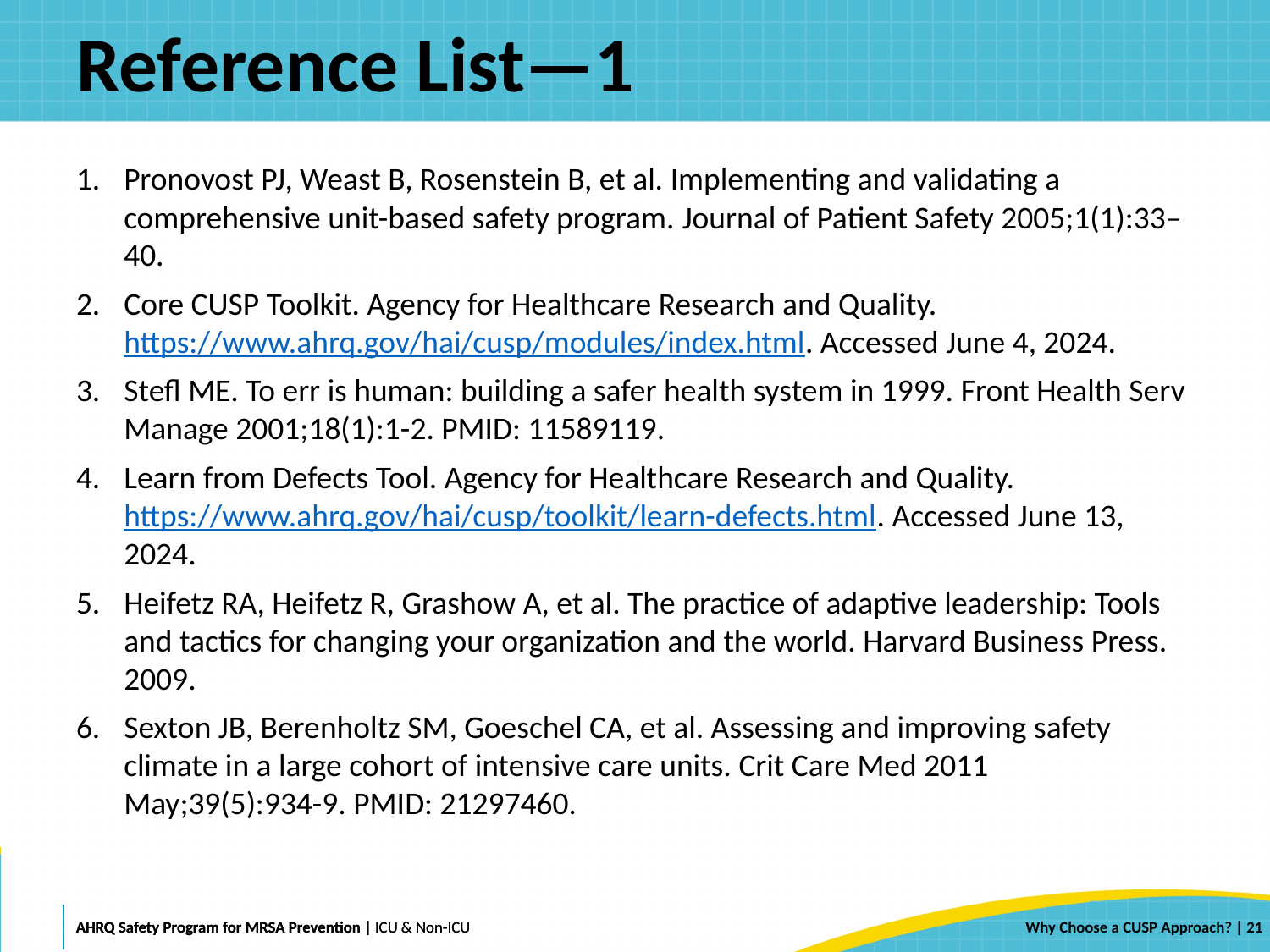

# Reference List—1
Pronovost PJ, Weast B, Rosenstein B, et al. Implementing and validating a comprehensive unit-based safety program. Journal of Patient Safety 2005;1(1):33–40.
Core CUSP Toolkit. Agency for Healthcare Research and Quality. https://www.ahrq.gov/hai/cusp/modules/index.html. Accessed June 4, 2024.
Stefl ME. To err is human: building a safer health system in 1999. Front Health Serv Manage 2001;18(1):1-2. PMID: 11589119.
Learn from Defects Tool. Agency for Healthcare Research and Quality. https://www.ahrq.gov/hai/cusp/toolkit/learn-defects.html. Accessed June 13, 2024.
Heifetz RA, Heifetz R, Grashow A, et al. The practice of adaptive leadership: Tools and tactics for changing your organization and the world. Harvard Business Press. 2009.
Sexton JB, Berenholtz SM, Goeschel CA, et al. Assessing and improving safety climate in a large cohort of intensive care units. Crit Care Med 2011 May;39(5):934-9. PMID: 21297460.
 | 21